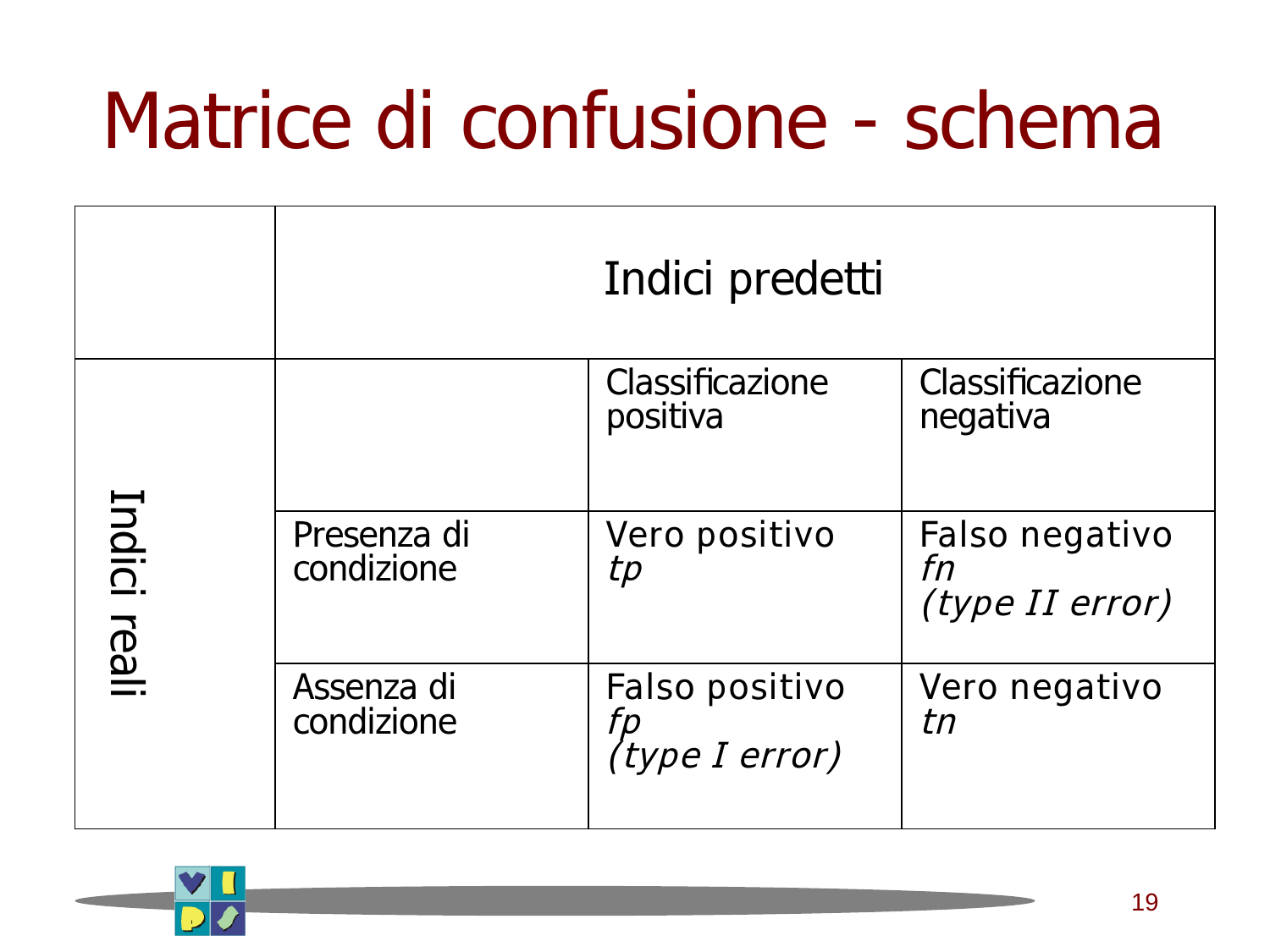

# Matrice di confusione - schema
|  | Indici predetti |  |  |
| --- | --- | --- | --- |
| Indici reali |  | Classificazione positiva | Classificazione negativa |
|  | Presenza di condizione | Vero positivo tp | Falso negativo fn (type II error) |
|  | Assenza di condizione | Falso positivo fp (type I error) | Vero negativo tn |
19